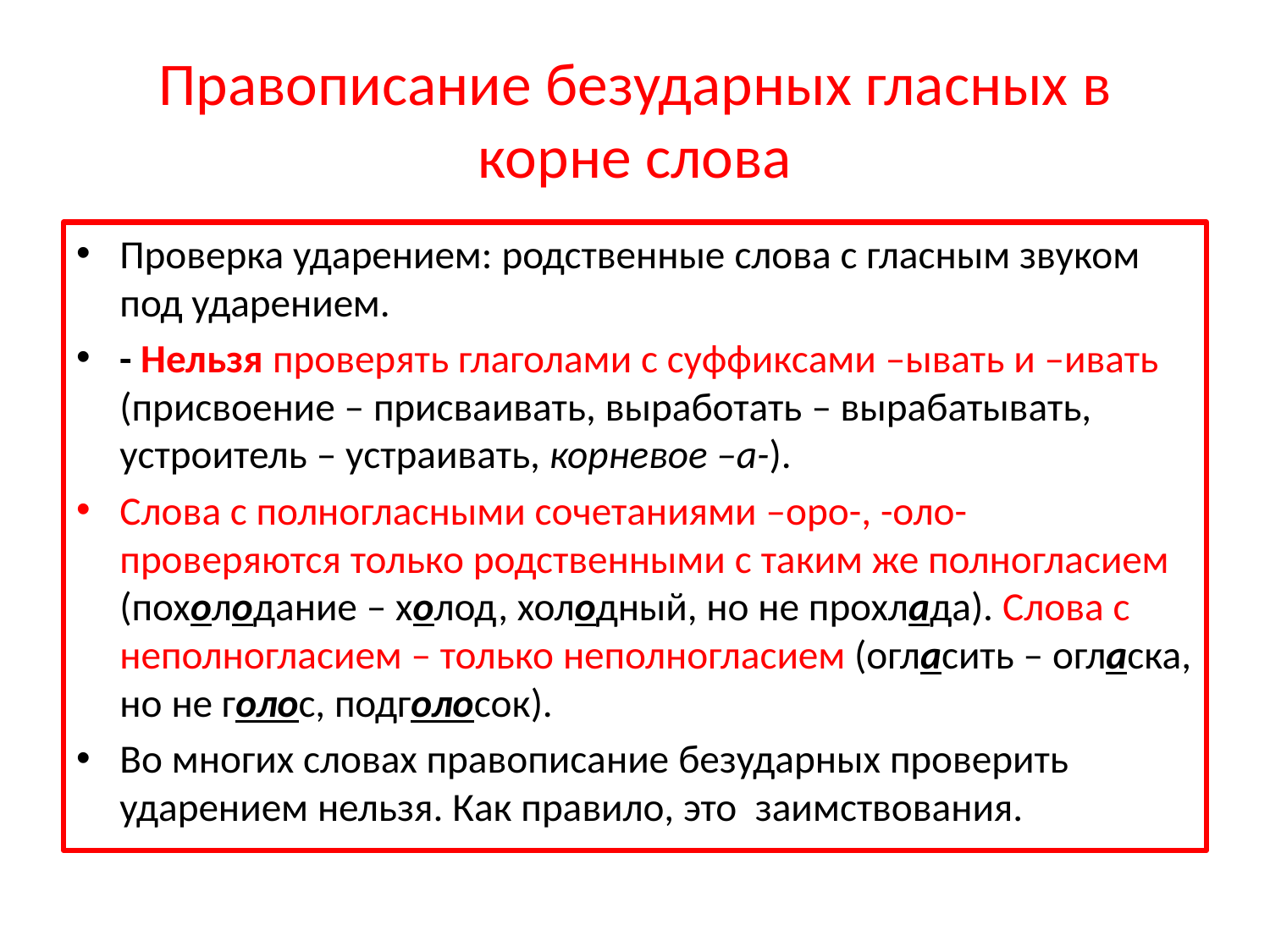

# Правописание безударных гласных в корне слова
Проверка ударением: родственные слова с гласным звуком под ударением.
- Нельзя проверять глаголами с суффиксами –ывать и –ивать (присвоение – присваивать, выработать – вырабатывать, устроитель – устраивать, корневое –а-).
Слова с полногласными сочетаниями –оро-, -оло- проверяются только родственными с таким же полногласием (похолодание – холод, холодный, но не прохлада). Слова с неполногласием – только неполногласием (огласить – огласка, но не голос, подголосок).
Во многих словах правописание безударных проверить ударением нельзя. Как правило, это  заимствования.